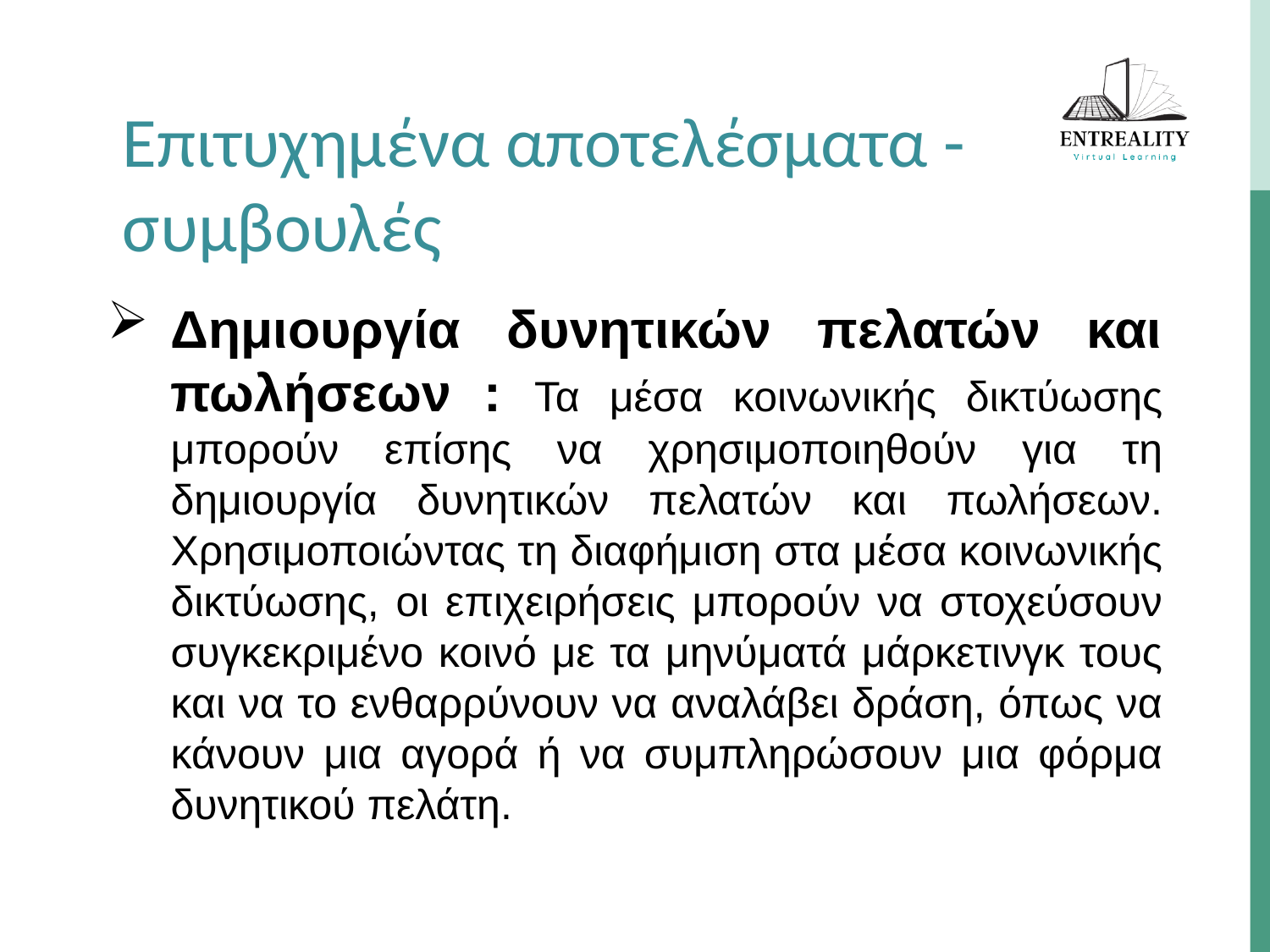

Επιτυχημένα αποτελέσματα - συμβουλές
Δημιουργία δυνητικών πελατών και πωλήσεων : Τα μέσα κοινωνικής δικτύωσης μπορούν επίσης να χρησιμοποιηθούν για τη δημιουργία δυνητικών πελατών και πωλήσεων. Χρησιμοποιώντας τη διαφήμιση στα μέσα κοινωνικής δικτύωσης, οι επιχειρήσεις μπορούν να στοχεύσουν συγκεκριμένο κοινό με τα μηνύματά μάρκετινγκ τους και να το ενθαρρύνουν να αναλάβει δράση, όπως να κάνουν μια αγορά ή να συμπληρώσουν μια φόρμα δυνητικού πελάτη.